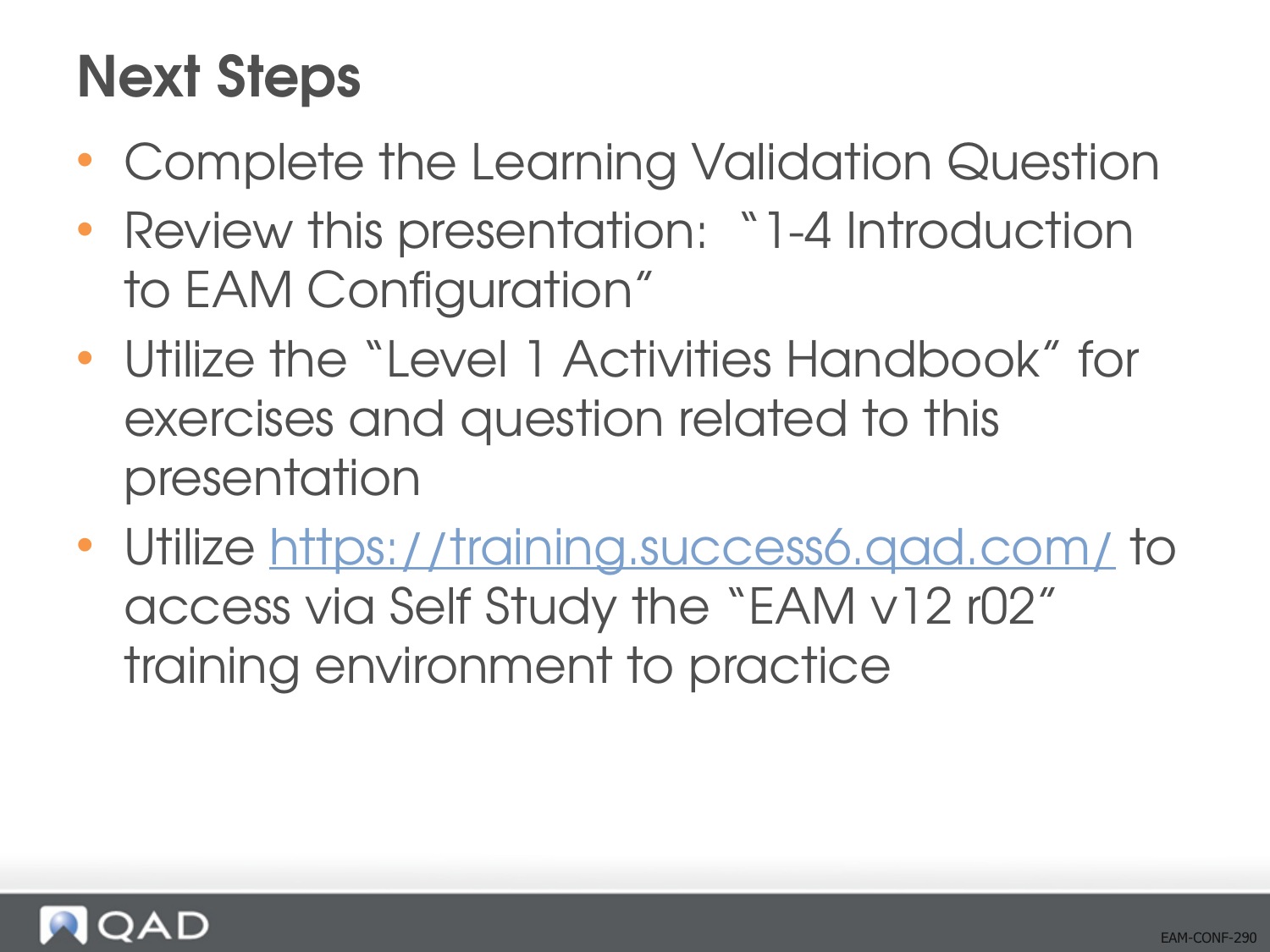

# Next Steps
Complete the Learning Validation Question
Review this presentation:  “1-4 Introduction to EAM Configuration”
Utilize the “Level 1 Activities Handbook” for exercises and question related to this presentation
Utilize https://training.success6.qad.com/ to access via Self Study the “EAM v12 r02” training environment to practice
EAM-CONF-290